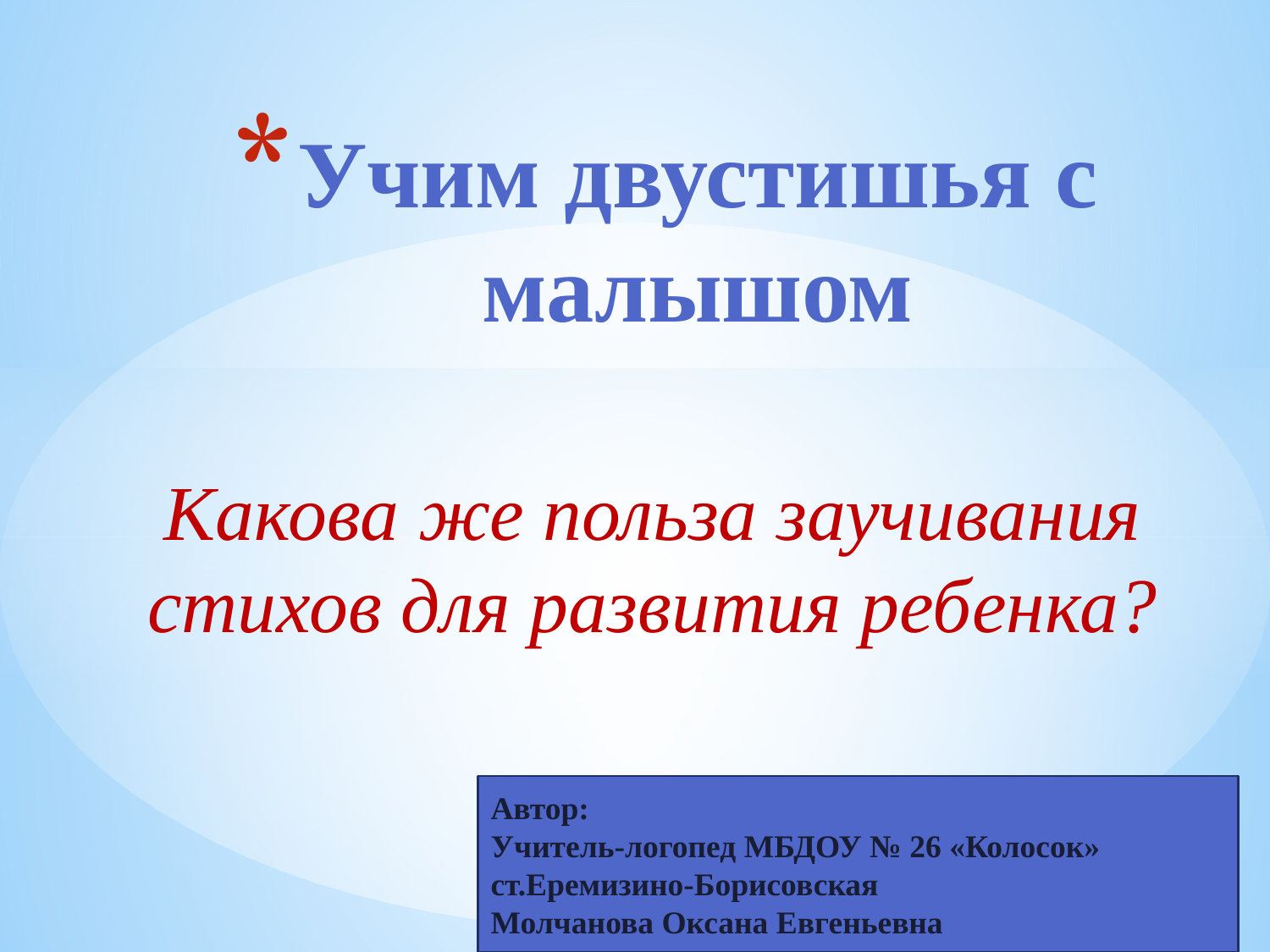

# Учим двустишья с малышом
Какова же польза заучивания стихов для развития ребенка?
Автор:
Учитель-логопед МБДОУ № 26 «Колосок» ст.Еремизино-Борисовская
Молчанова Оксана Евгеньевна